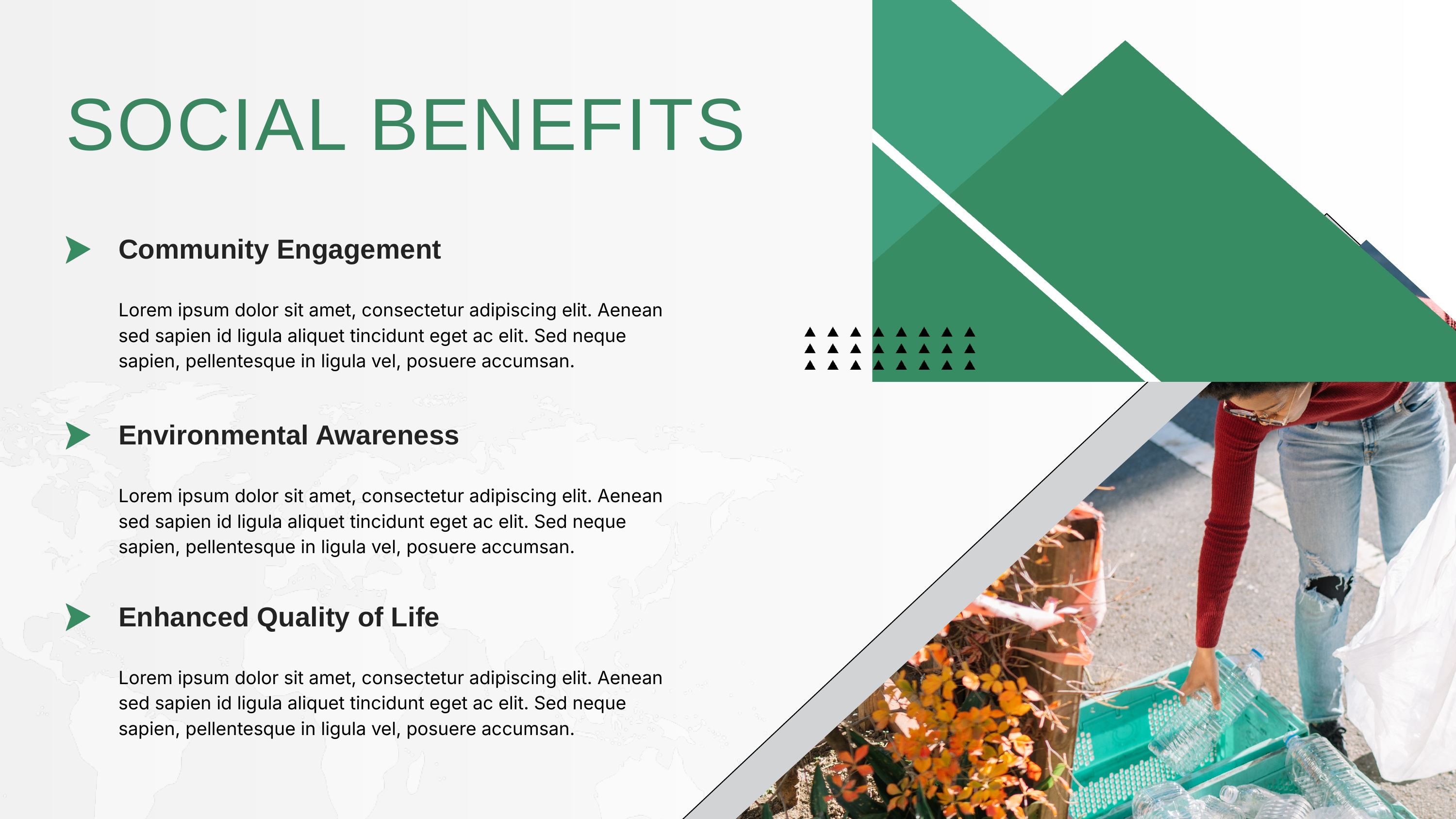

SOCIAL BENEFITS
Community Engagement

Lorem ipsum dolor sit amet, consectetur adipiscing elit. Aenean sed sapien id ligula aliquet tincidunt eget ac elit. Sed neque sapien, pellentesque in ligula vel, posuere accumsan.

Environmental Awareness

Lorem ipsum dolor sit amet, consectetur adipiscing elit. Aenean sed sapien id ligula aliquet tincidunt eget ac elit. Sed neque sapien, pellentesque in ligula vel, posuere accumsan.
Enhanced Quality of Life

Lorem ipsum dolor sit amet, consectetur adipiscing elit. Aenean sed sapien id ligula aliquet tincidunt eget ac elit. Sed neque sapien, pellentesque in ligula vel, posuere accumsan.